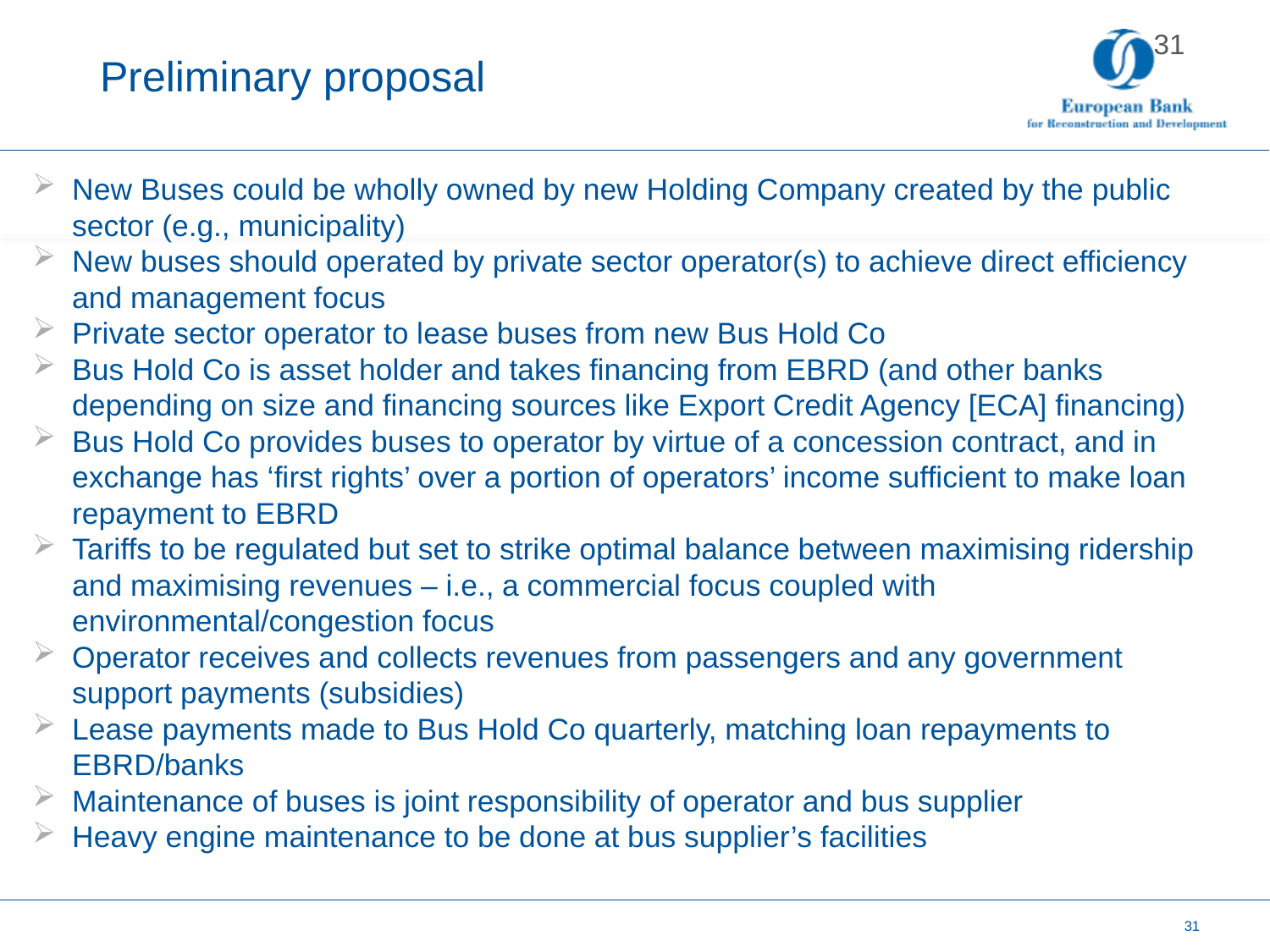

# Preliminary proposal
New Buses could be wholly owned by new Holding Company created by the public sector (e.g., municipality)
New buses should operated by private sector operator(s) to achieve direct efficiency and management focus
Private sector operator to lease buses from new Bus Hold Co
Bus Hold Co is asset holder and takes financing from EBRD (and other banks depending on size and financing sources like Export Credit Agency [ECA] financing)
Bus Hold Co provides buses to operator by virtue of a concession contract, and in exchange has ‘first rights’ over a portion of operators’ income sufficient to make loan repayment to EBRD
Tariffs to be regulated but set to strike optimal balance between maximising ridership and maximising revenues – i.e., a commercial focus coupled with environmental/congestion focus
Operator receives and collects revenues from passengers and any government support payments (subsidies)
Lease payments made to Bus Hold Co quarterly, matching loan repayments to EBRD/banks
Maintenance of buses is joint responsibility of operator and bus supplier
Heavy engine maintenance to be done at bus supplier’s facilities

31